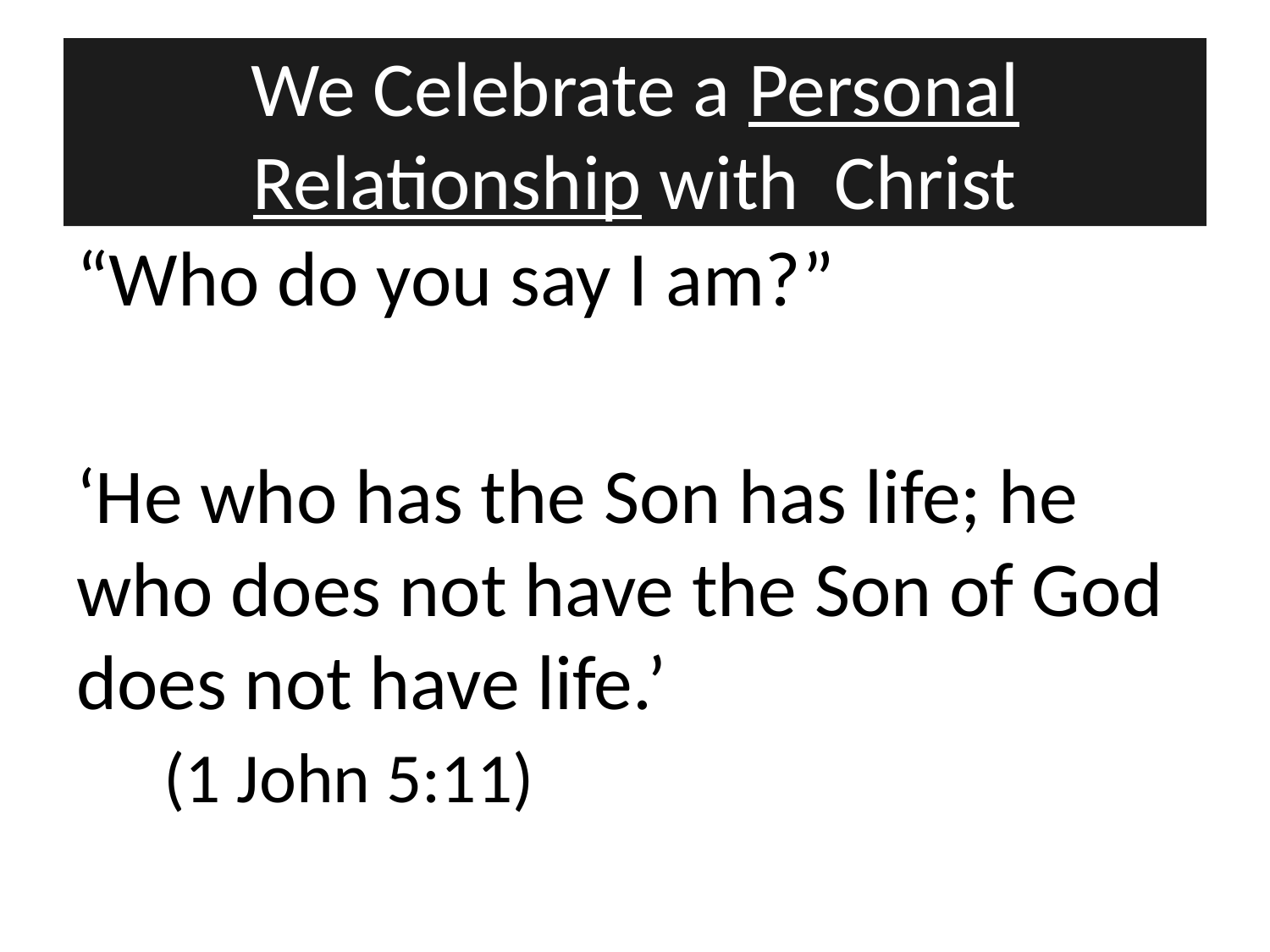

# We Celebrate a Personal Relationship with  Christ
“Who do you say I am?”

‘He who has the Son has life; he who does not have the Son of God does not have life.’                                   (1 John 5:11)